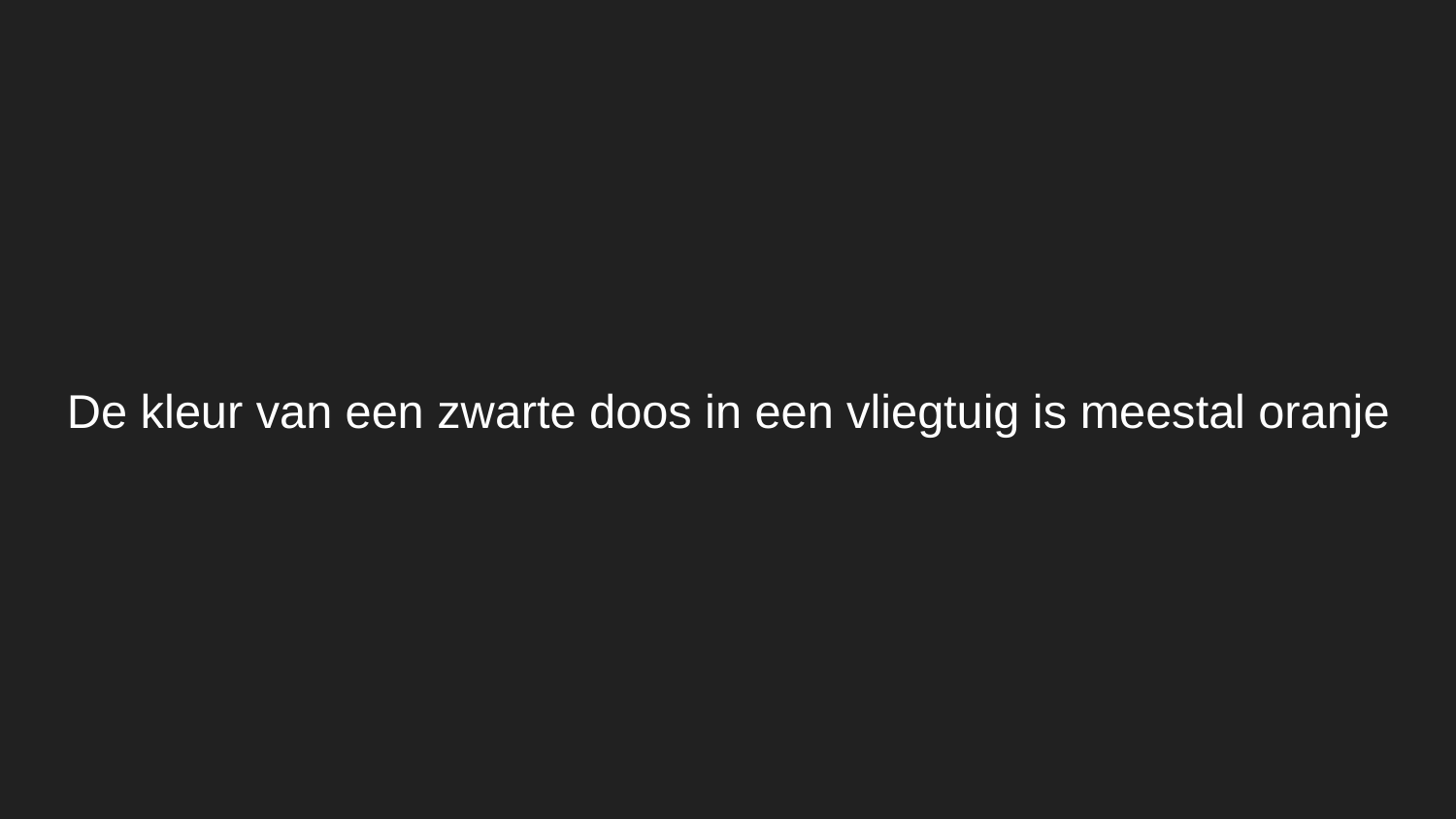

# De kleur van een zwarte doos in een vliegtuig is meestal oranje